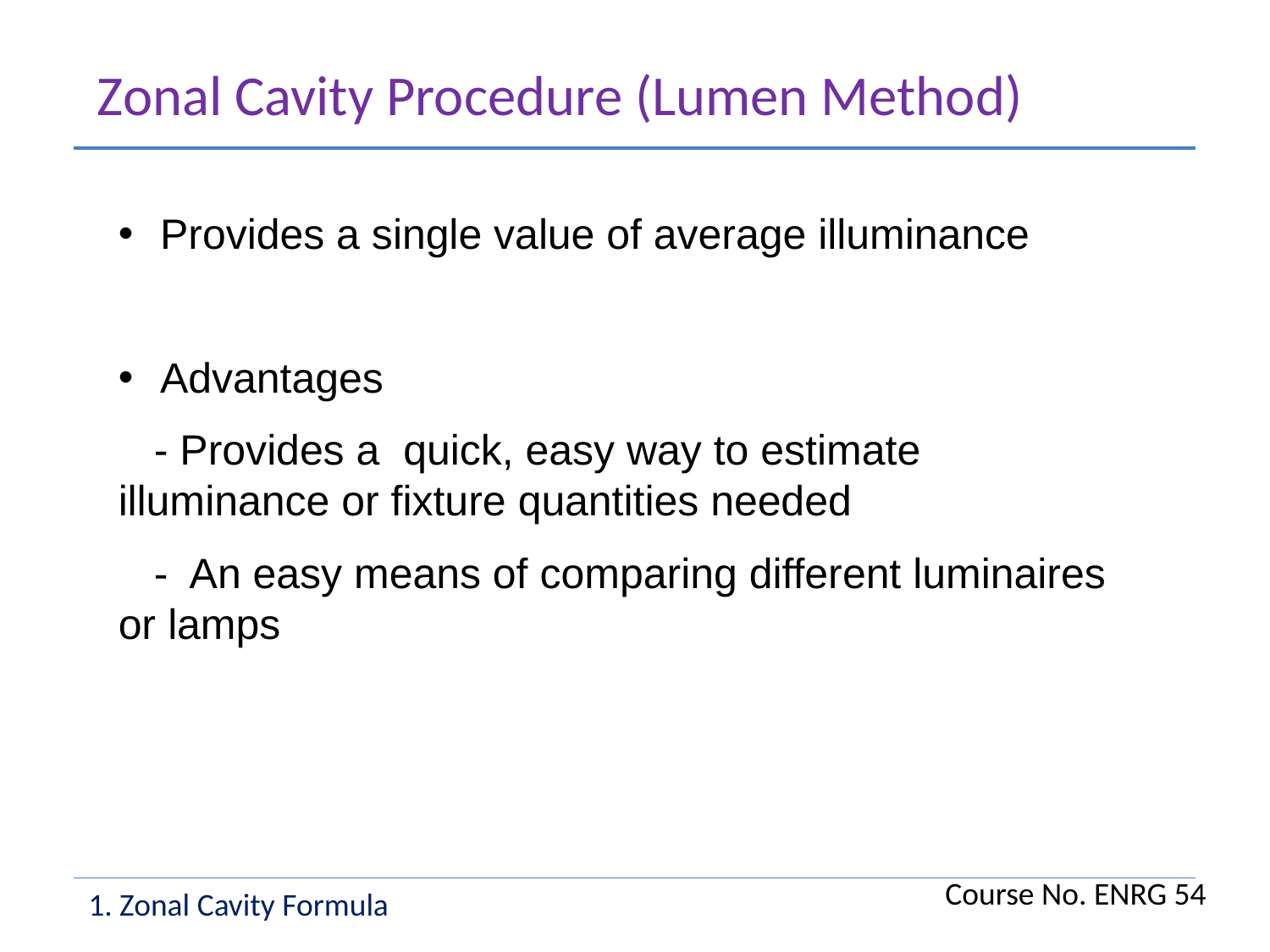

Zonal Cavity Procedure (Lumen Method)
 Provides a single value of average illuminance

 Advantages
   - Provides a  quick, easy way to estimate illuminance or fixture quantities needed
   -  An easy means of comparing different luminaires or lamps

Course No. ENRG 54
1. Zonal Cavity Formula